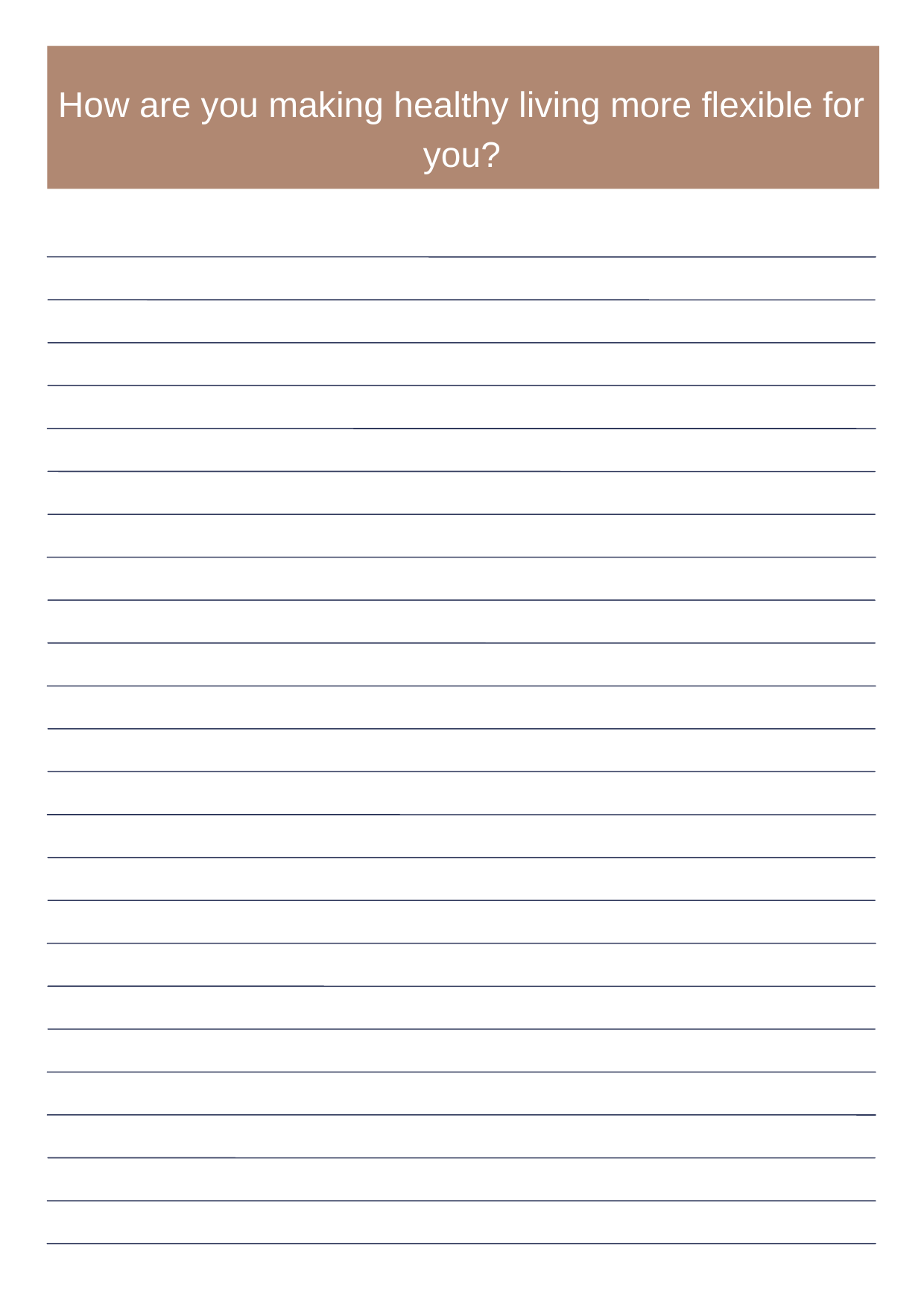

How are you making healthy living more flexible for you?